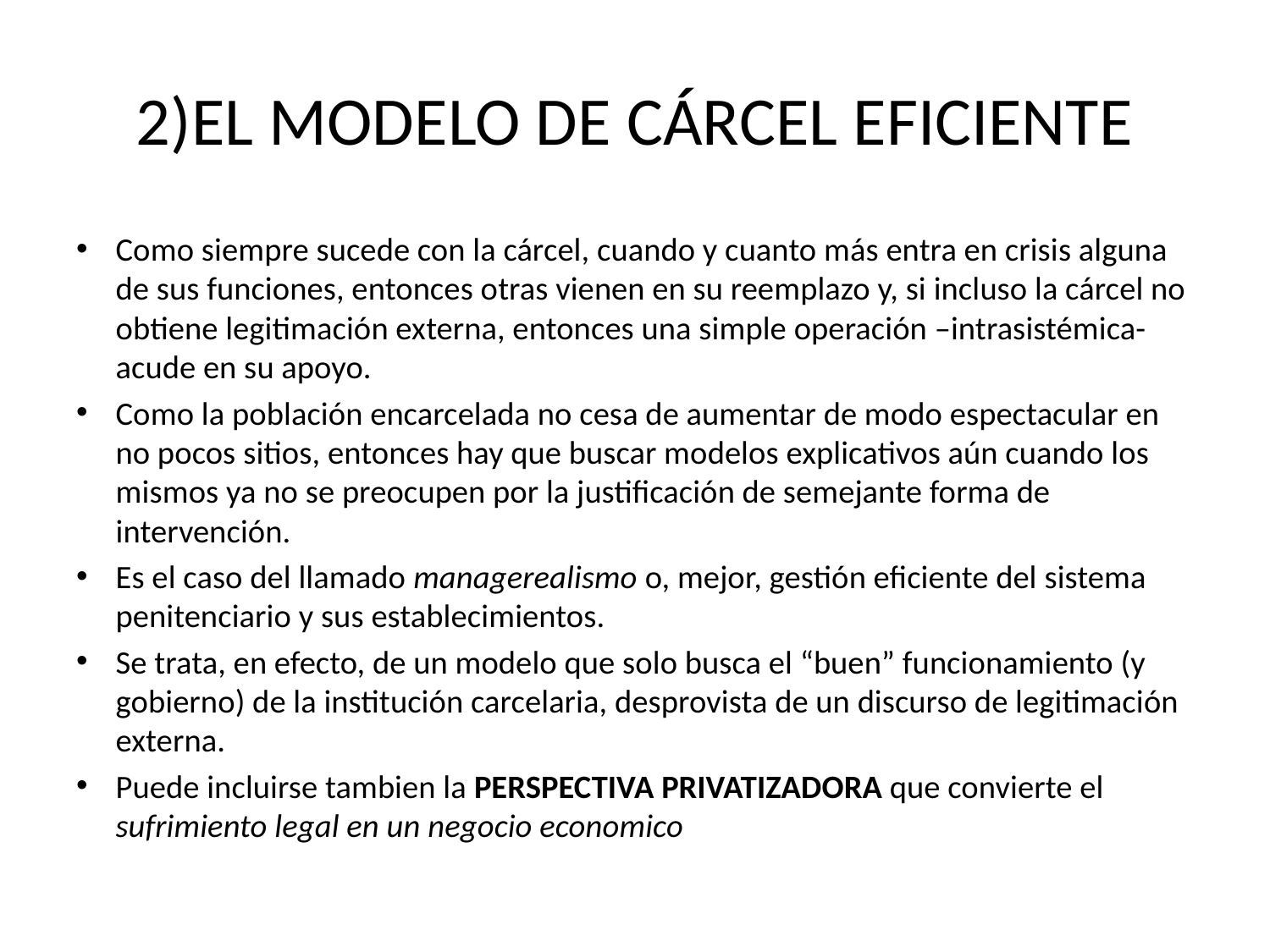

# 2)EL MODELO DE CÁRCEL EFICIENTE
Como siempre sucede con la cárcel, cuando y cuanto más entra en crisis alguna de sus funciones, entonces otras vienen en su reemplazo y, si incluso la cárcel no obtiene legitimación externa, entonces una simple operación –intrasistémica- acude en su apoyo.
Como la población encarcelada no cesa de aumentar de modo espectacular en no pocos sitios, entonces hay que buscar modelos explicativos aún cuando los mismos ya no se preocupen por la justificación de semejante forma de intervención.
Es el caso del llamado managerealismo o, mejor, gestión eficiente del sistema penitenciario y sus establecimientos.
Se trata, en efecto, de un modelo que solo busca el “buen” funcionamiento (y gobierno) de la institución carcelaria, desprovista de un discurso de legitimación externa.
Puede incluirse tambien la PERSPECTIVA PRIVATIZADORA que convierte el sufrimiento legal en un negocio economico